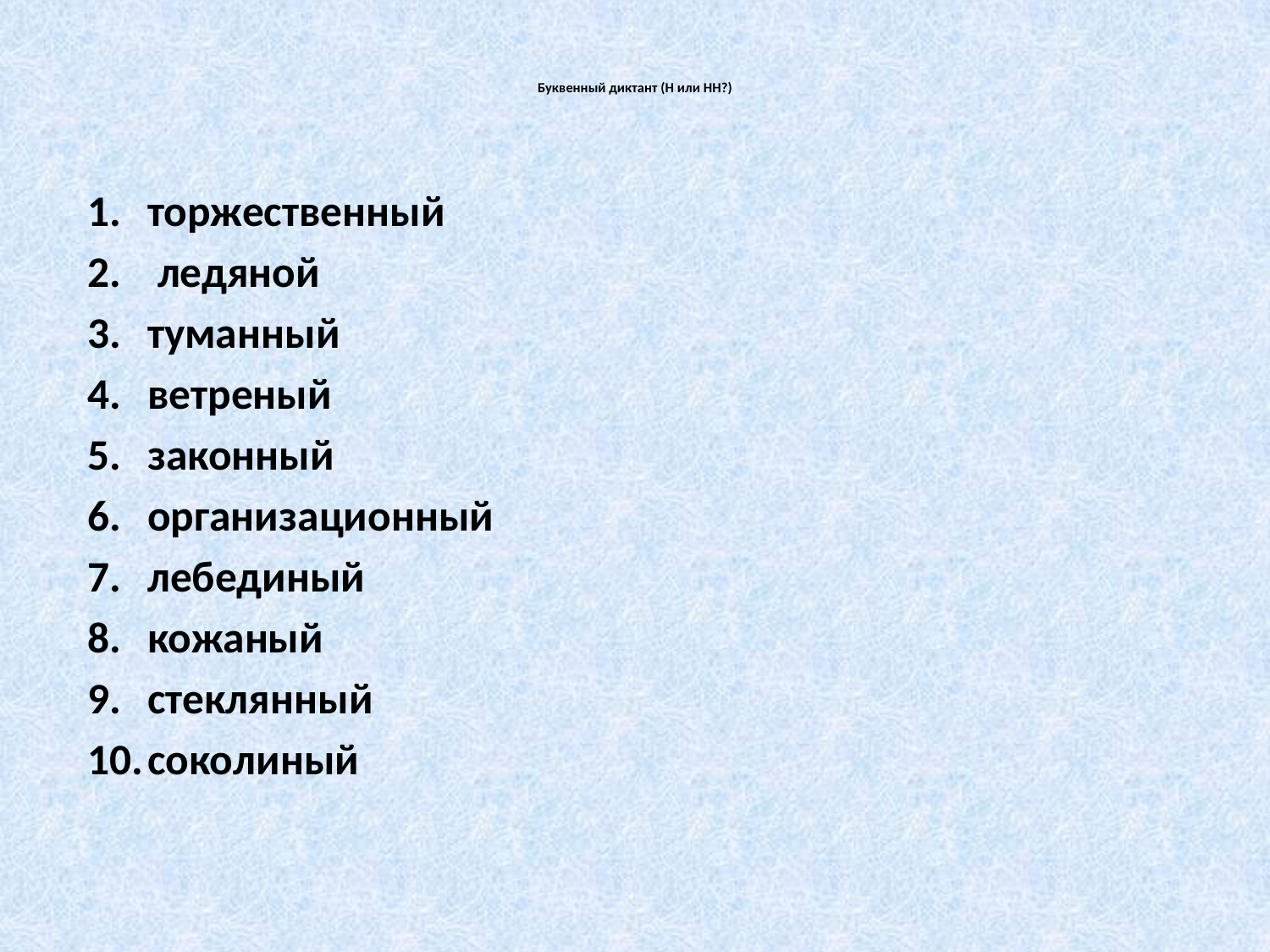

# Буквенный диктант (Н или НН?)
торжественный
 ледяной
туманный
ветреный
законный
организационный
лебединый
кожаный
стеклянный
соколиный